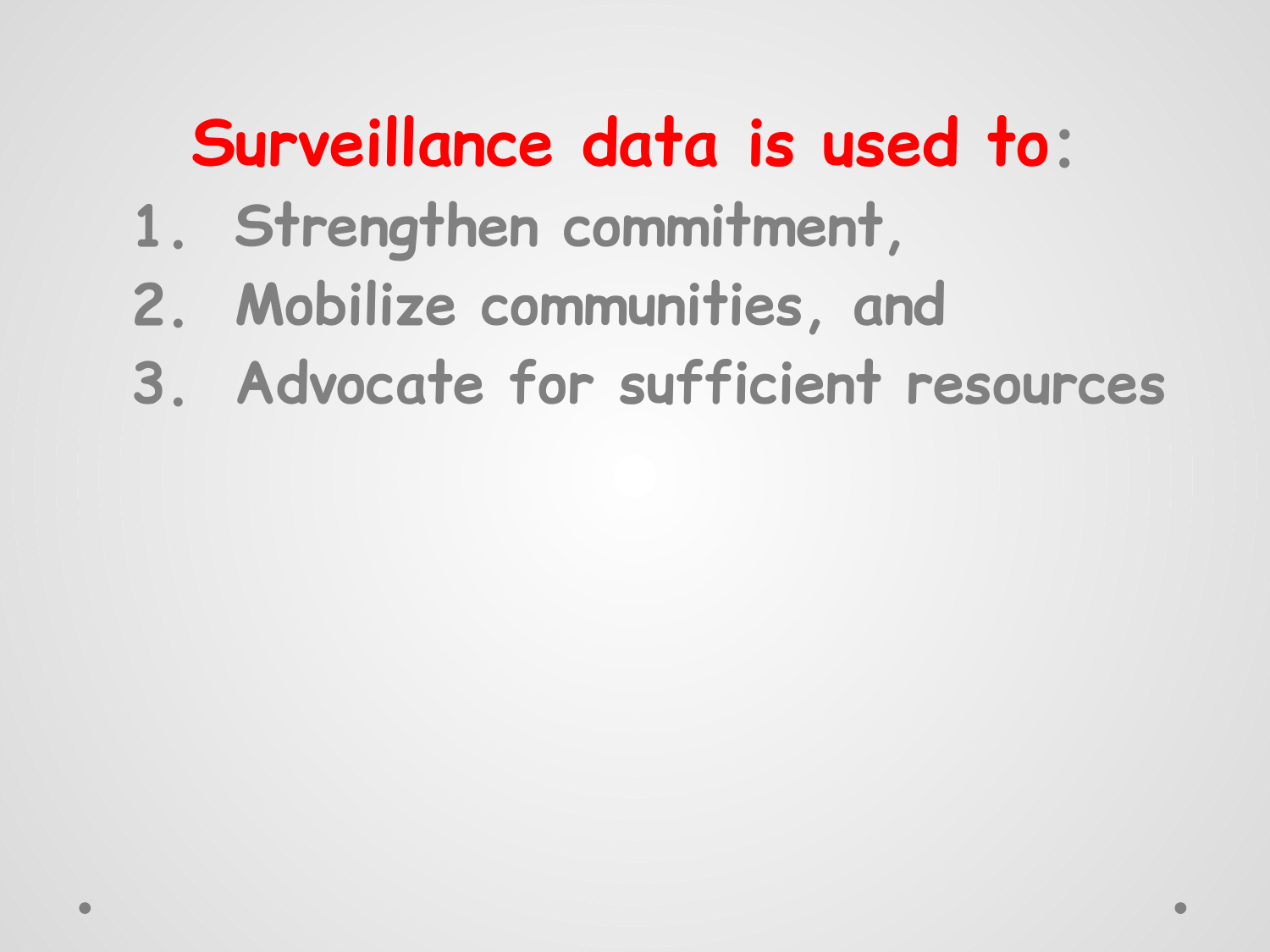

Surveillance data is used to:
Strengthen commitment,
Mobilize communities, and
Advocate for sufficient resources